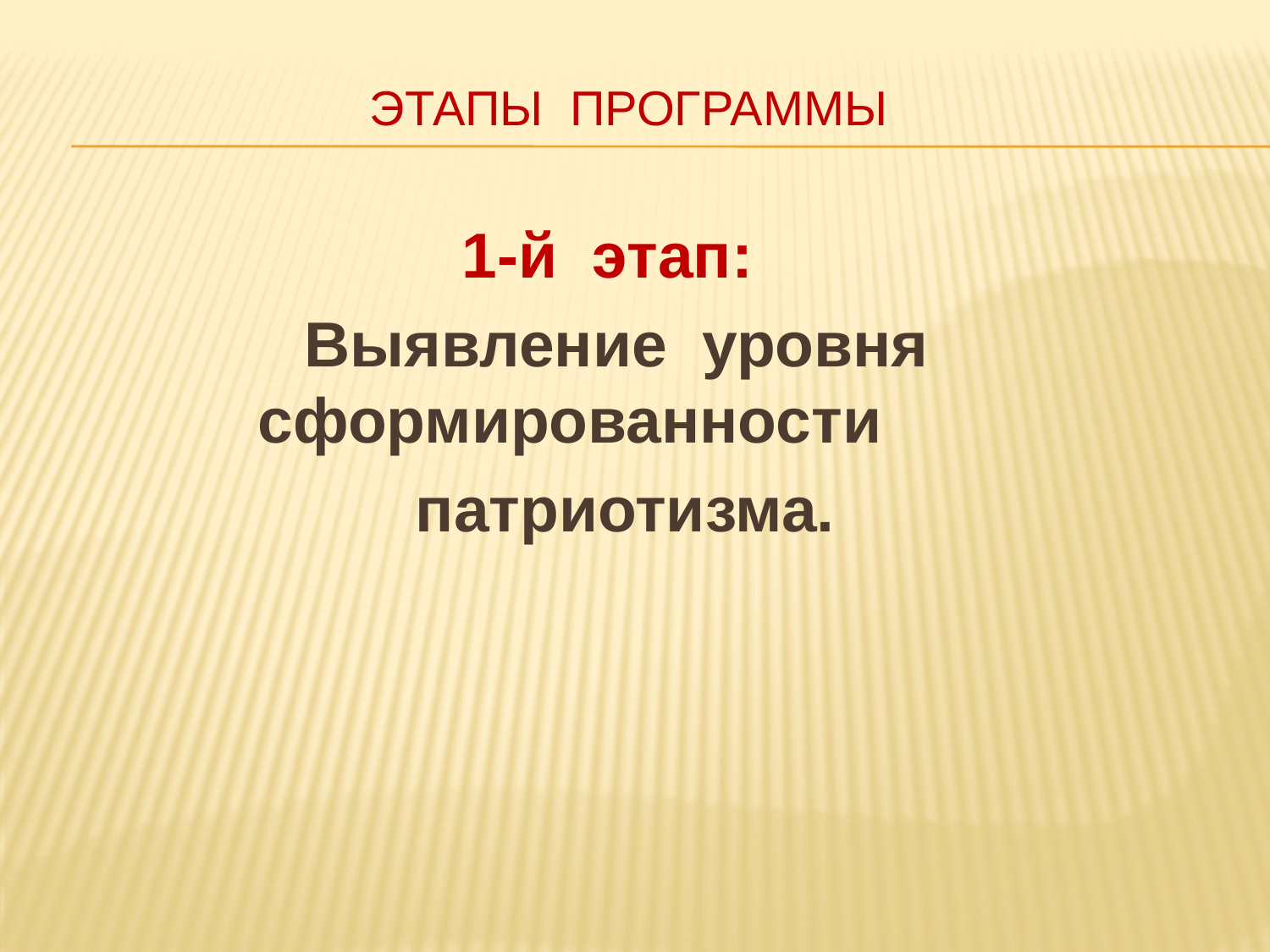

# Этапы  программы
1-й  этап:
Выявление  уровня  сформированности
патриотизма.